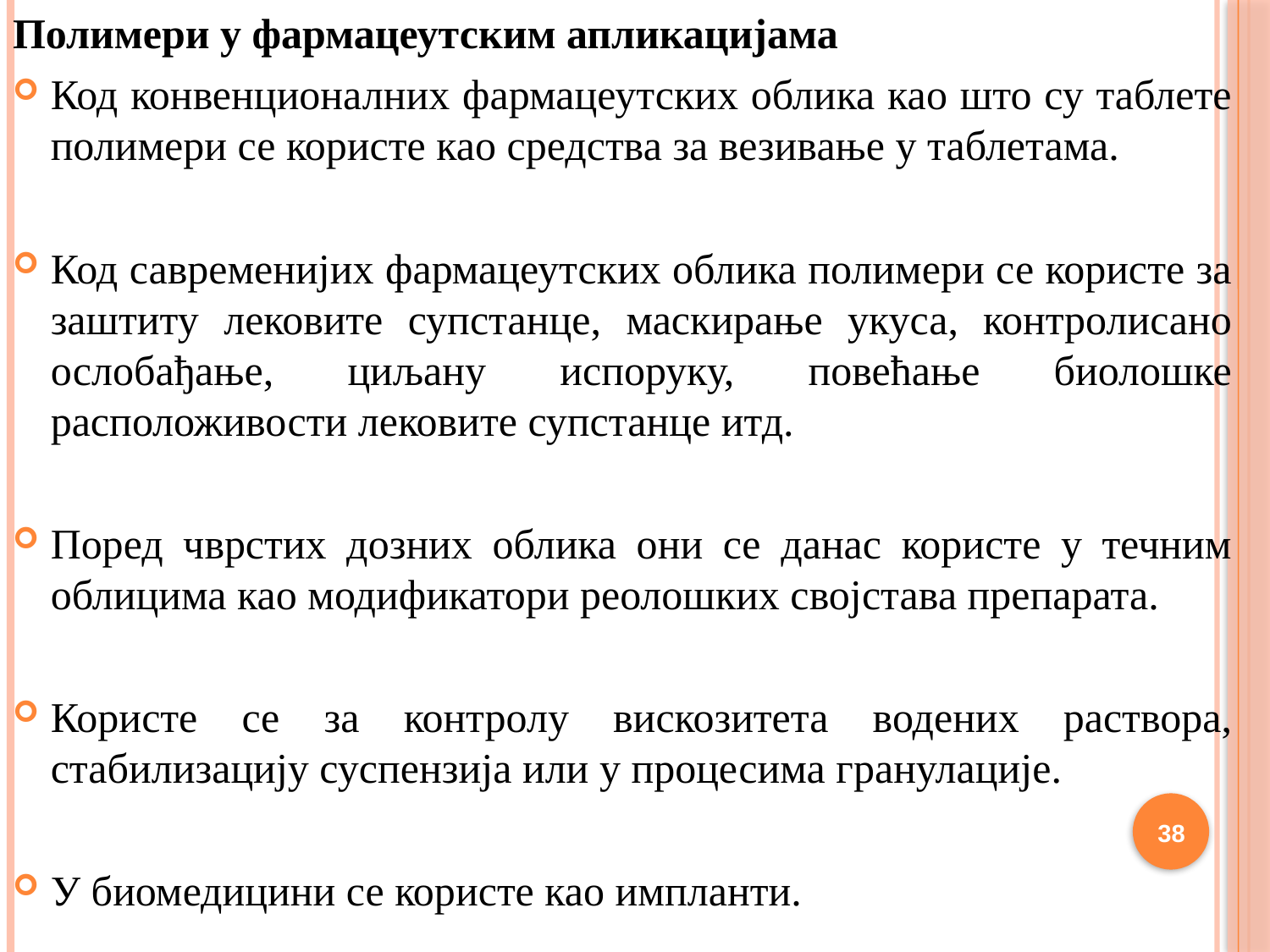

Полимери у фармацеутским апликацијама
Код конвенционалних фармацеутских облика као што су таблете полимери се користе као средства за везивање у таблетама.

Код савременијих фармацеутских облика полимери се користе за заштиту лековите супстанце, маскирање укуса, контролисано ослобађање, циљану испоруку, повећање биолошке расположивости лековите супстанце итд.

Поред чврстих дозних облика они се данас користе у течним облицима као модификатори реолошких својстава препарата.

Користе се за контролу вискозитета водених раствора, стабилизацију суспензија или у процесима гранулације.

У биомедицини се користе као импланти.

38